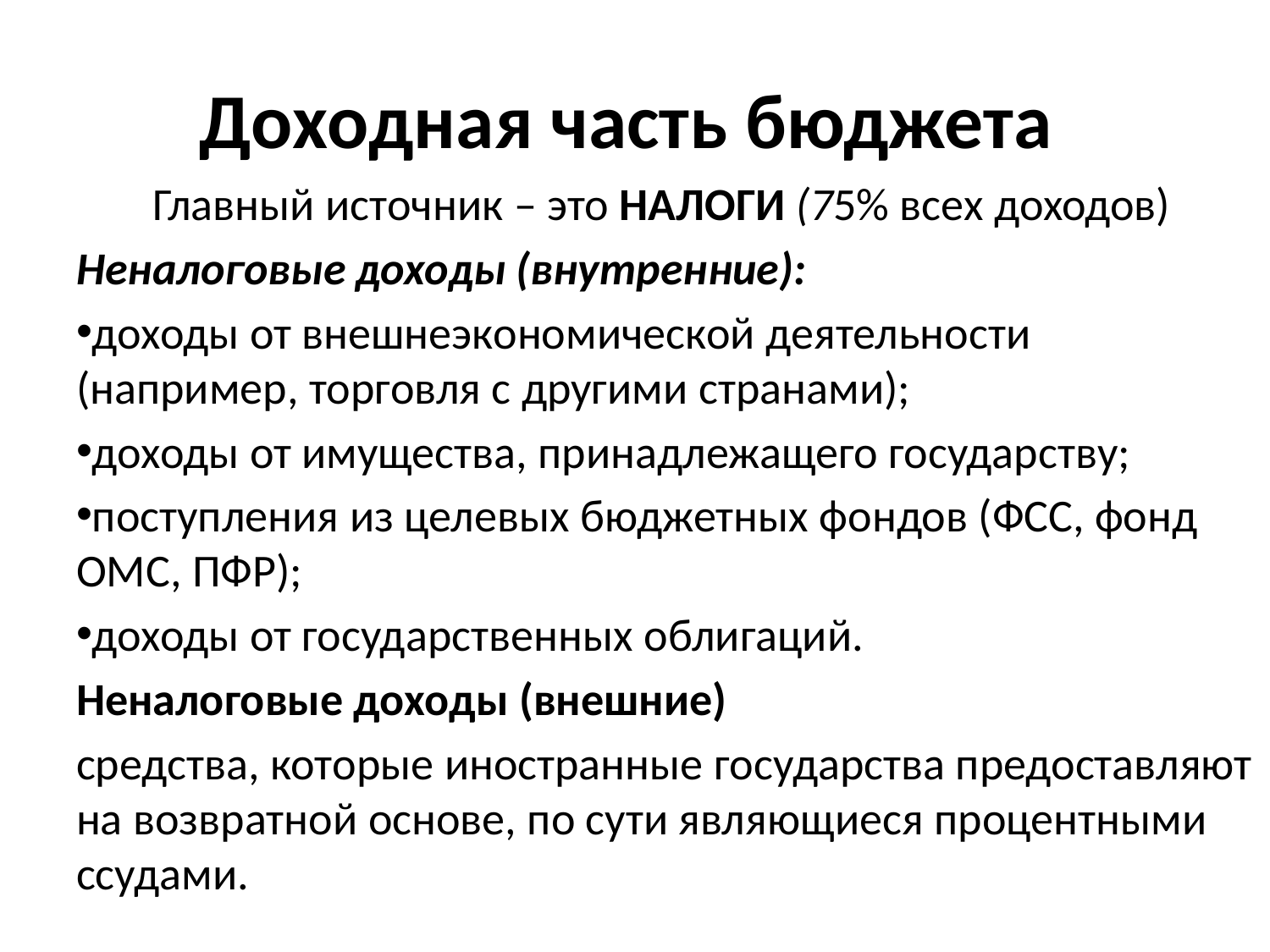

# Доходная часть бюджета
Главный источник – это НАЛОГИ (75% всех доходов)
Неналоговые доходы (внутренние):
доходы от внешнеэкономической деятельности (например, торговля с другими странами);
доходы от имущества, принадлежащего государству;
поступления из целевых бюджетных фондов (ФСС, фонд ОМС, ПФР);
доходы от государственных облигаций.
Неналоговые доходы (внешние)
средства, которые иностранные государства предоставляют на возвратной основе, по сути являющиеся процентными ссудами.